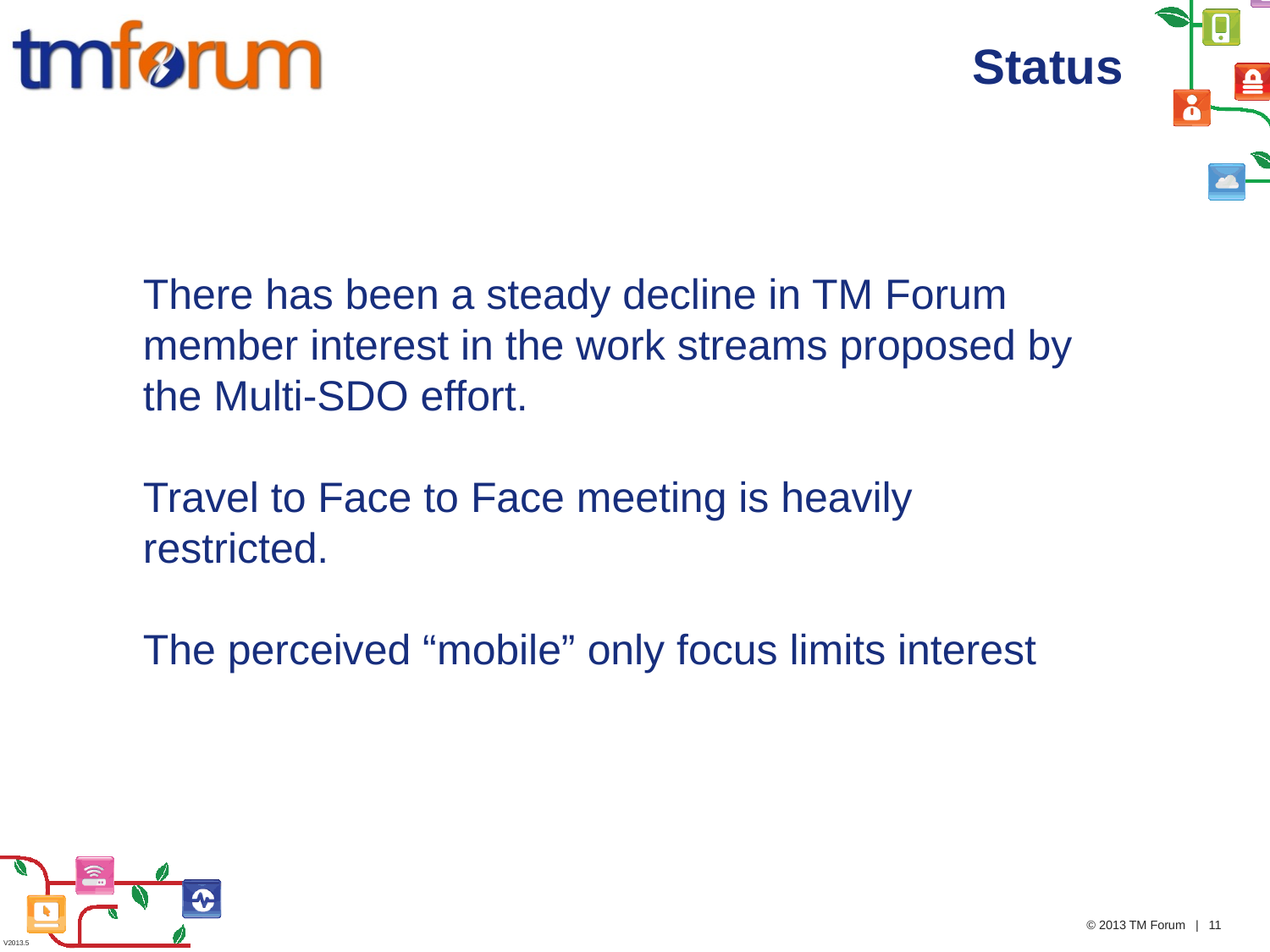

# Status
There has been a steady decline in TM Forum member interest in the work streams proposed by the Multi-SDO effort.

Travel to Face to Face meeting is heavily restricted.

The perceived “mobile” only focus limits interest